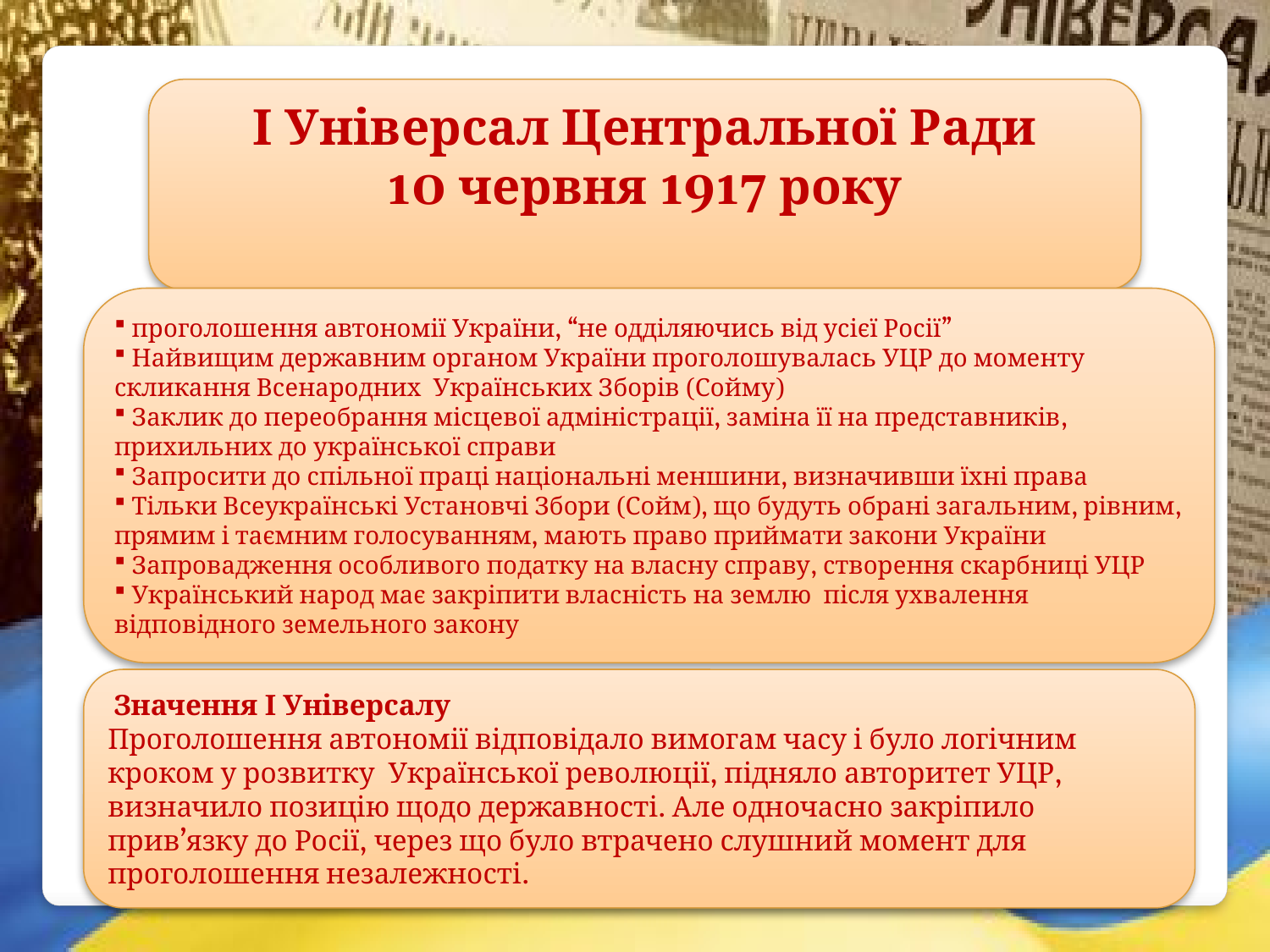

І Універсал Центральної Ради
10 червня 1917 року

 проголошення автономії України, “не одділяючись від усієї Росії”
 Найвищим державним органом України проголошувалась УЦР до моменту скликання Всенародних  Українських Зборів (Сойму)
 Заклик до переобрання місцевої адміністрації, заміна її на представників, прихильних до української справи
 Запросити до спільної праці національні меншини, визначивши їхні права
 Тільки Всеукраїнські Установчі Збори (Сойм), що будуть обрані загальним, рівним, прямим і таємним голосуванням, мають право приймати закони України
 Запровадження особливого податку на власну справу, створення скарбниці УЦР
 Український народ має закріпити власність на землю  після ухвалення відповідного земельного закону
 Значення І Універсалу
Проголошення автономії відповідало вимогам часу і було логічним кроком у розвитку  Української революції, підняло авторитет УЦР, визначило позицію щодо державності. Але одночасно закріпило прив’язку до Росії, через що було втрачено слушний момент для проголошення незалежності.